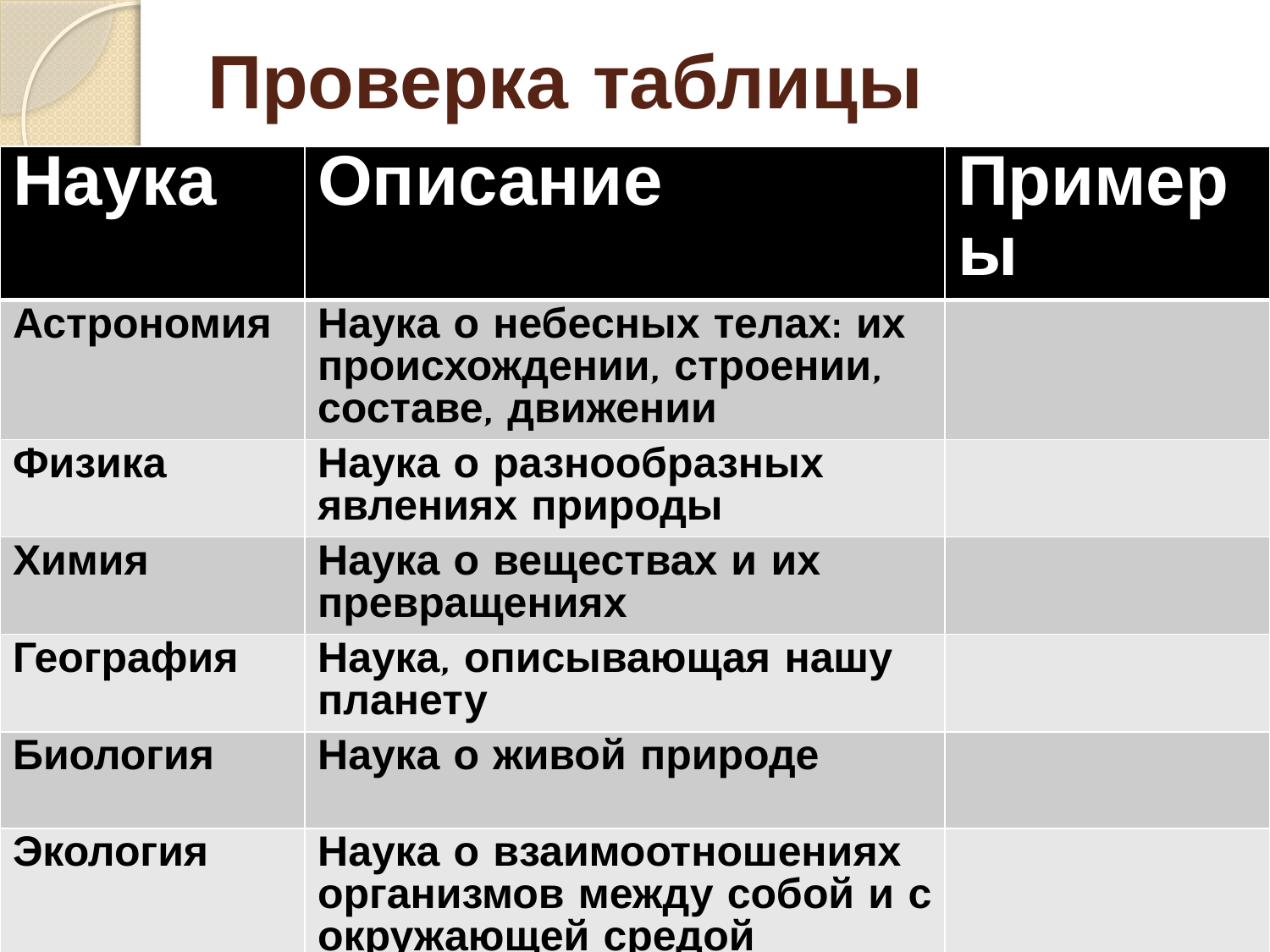

# Проверка таблицы
| Наука | Описание | Примеры |
| --- | --- | --- |
| Астрономия | Наука о небесных телах: их происхождении, строении, составе, движении |  |
| Физика | Наука о разнообразных явлениях природы |  |
| Химия | Наука о веществах и их превращениях |  |
| География | Наука, описывающая нашу планету |  |
| Биология | Наука о живой природе |  |
| Экология | Наука о взаимоотношениях организмов между собой и с окружающей средой |  |